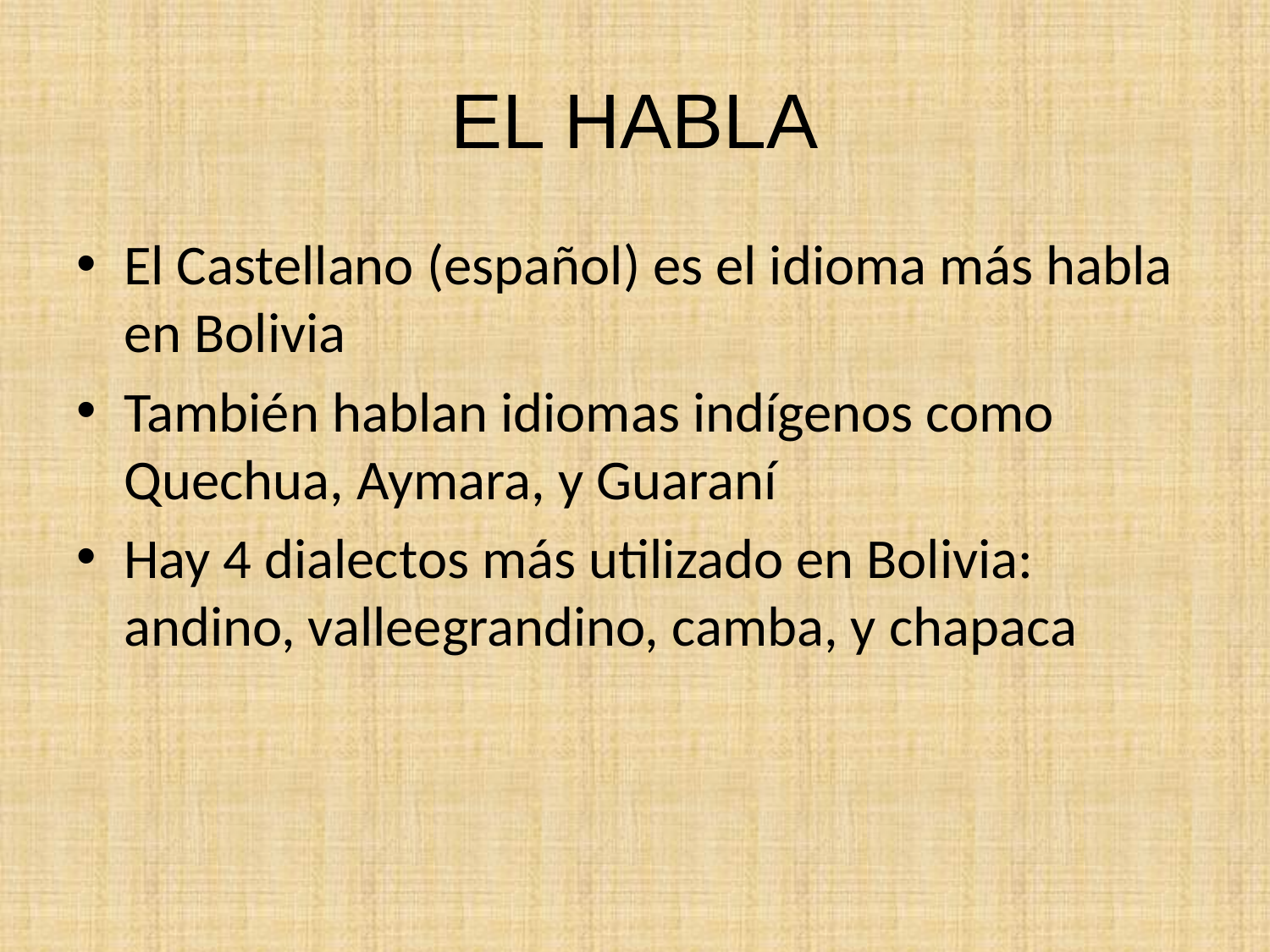

# EL HABLA
El Castellano (español) es el idioma más habla en Bolivia
También hablan idiomas indígenos como Quechua, Aymara, y Guaraní
Hay 4 dialectos más utilizado en Bolivia: andino, valleegrandino, camba, y chapaca